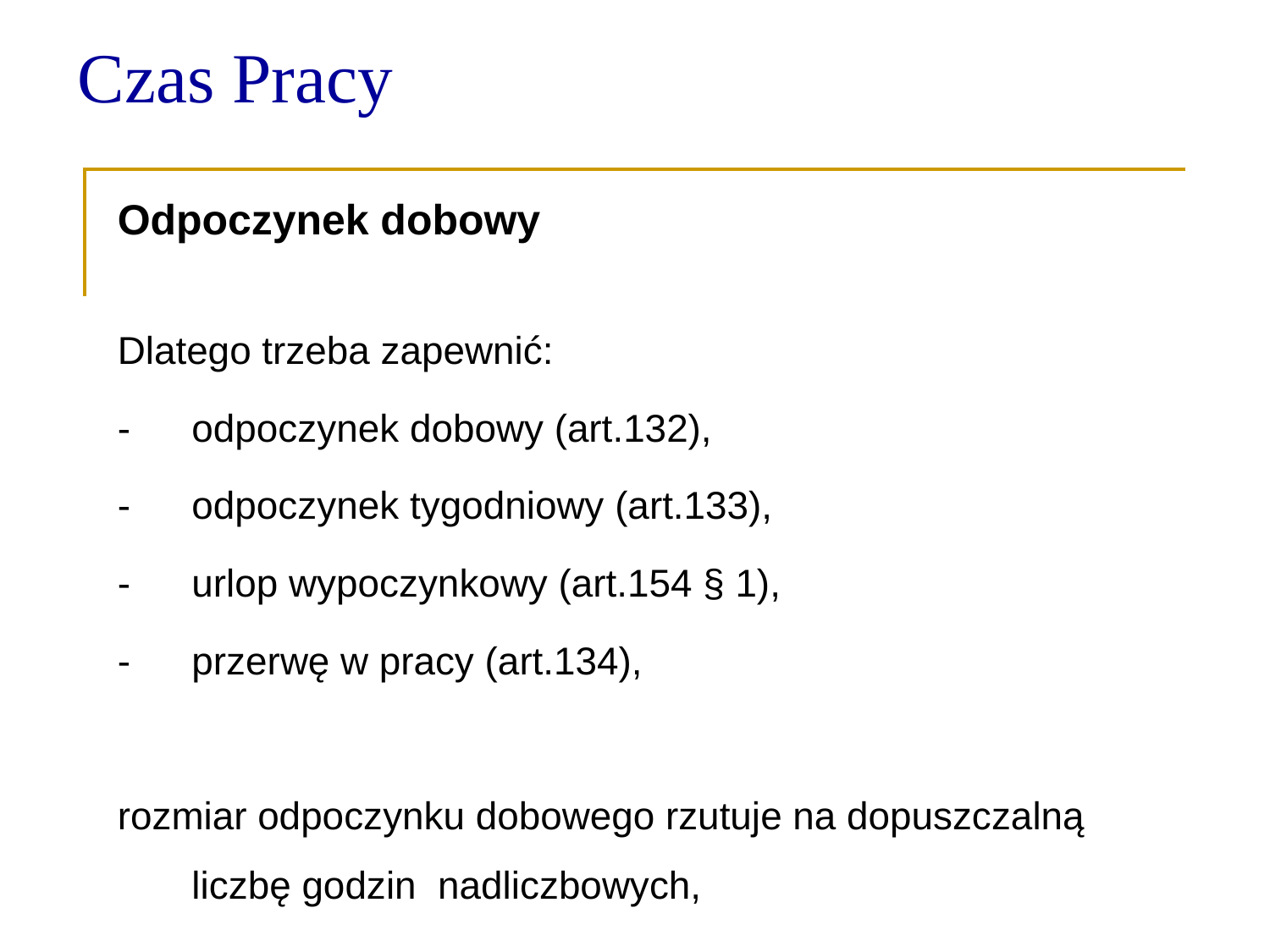

Czas Pracy
Odpoczynek dobowy
Dlatego trzeba zapewnić:
-	odpoczynek dobowy (art.132),
-	odpoczynek tygodniowy (art.133),
-	urlop wypoczynkowy (art.154 § 1),
-	przerwę w pracy (art.134),

rozmiar odpoczynku dobowego rzutuje na dopuszczalną liczbę godzin  nadliczbowych,